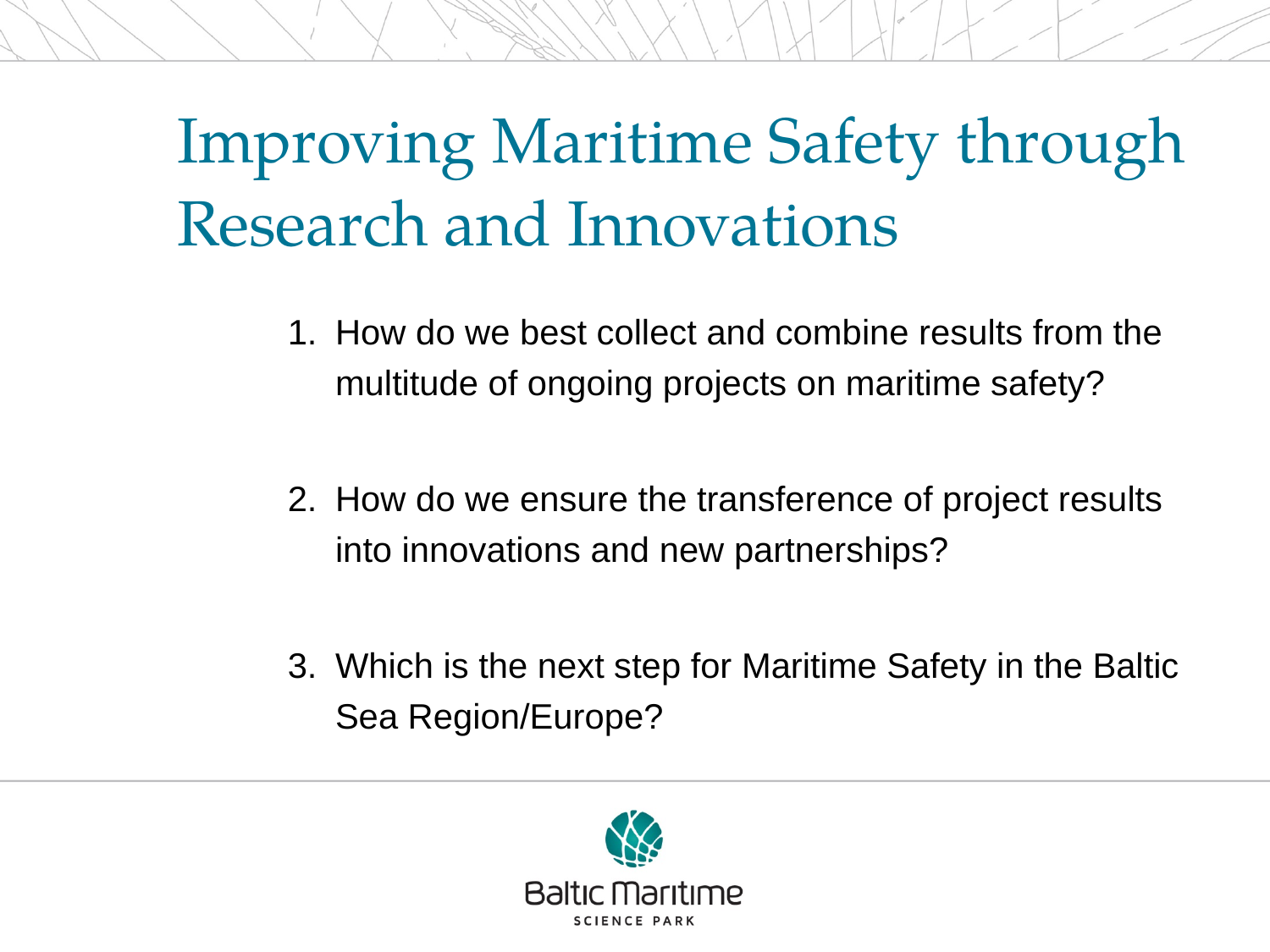

# Improving Maritime Safety through Research and Innovations
How do we best collect and combine results from the multitude of ongoing projects on maritime safety?

How do we ensure the transference of project results into innovations and new partnerships?

Which is the next step for Maritime Safety in the Baltic Sea Region/Europe?